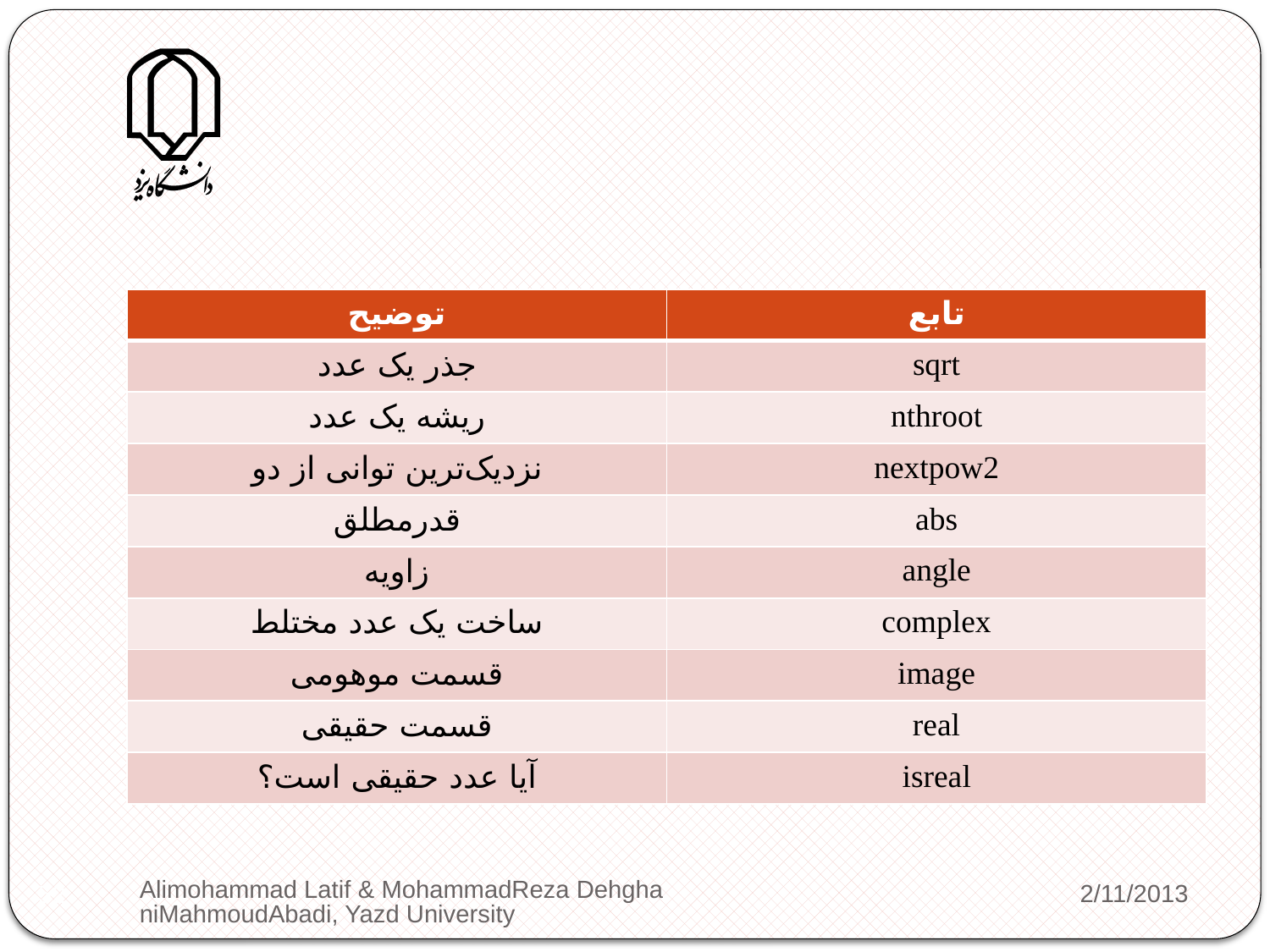

| توضیح | تابع |
| --- | --- |
| جذر یک عدد | sqrt |
| ریشه یک عدد | nthroot |
| نزدیک‌ترین توانی از دو | nextpow2 |
| قدرمطلق | abs |
| زاویه | angle |
| ساخت یک عدد مختلط | complex |
| قسمت موهومی | image |
| قسمت حقیقی | real |
| آیا عدد حقیقی است؟ | isreal |
Alimohammad Latif & MohammadReza DehghaniMahmoudAbadi, Yazd University
2/11/2013
52